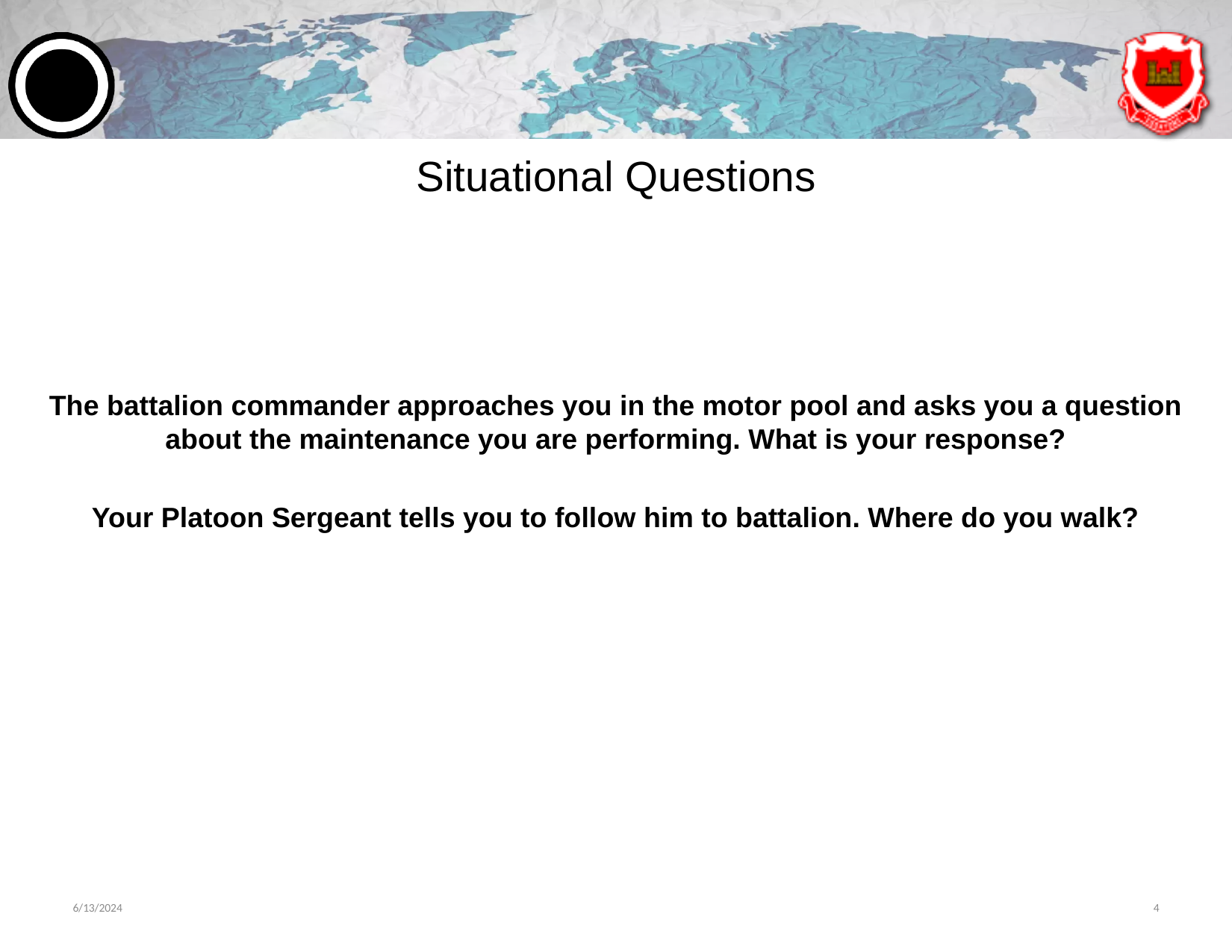

# Situational Questions
The battalion commander approaches you in the motor pool and asks you a question about the maintenance you are performing. What is your response?

Your Platoon Sergeant tells you to follow him to battalion. Where do you walk?
6/13/2024
4